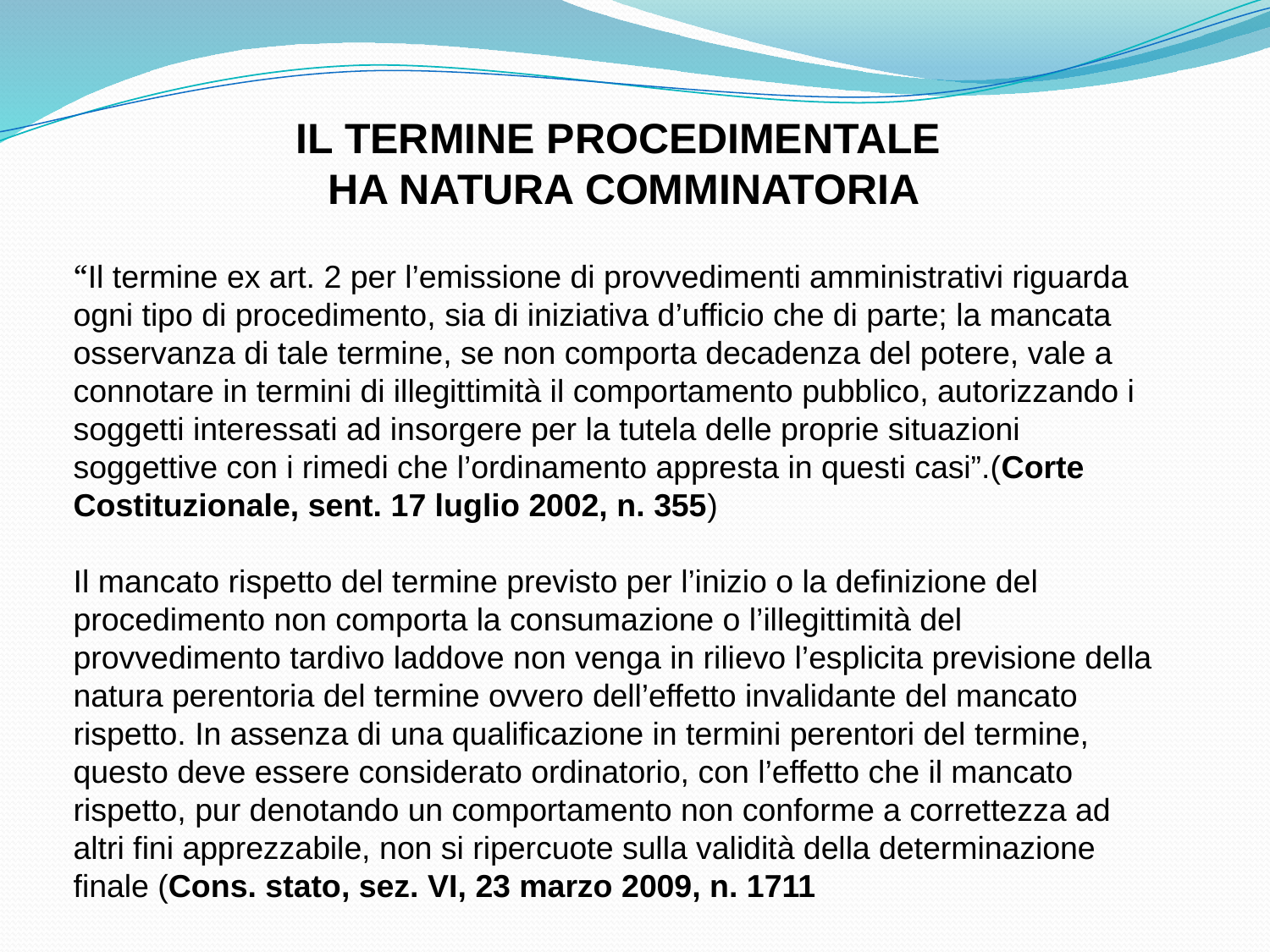

IL TERMINE PROCEDIMENTALE
 HA NATURA COMMINATORIA
“Il termine ex art. 2 per l’emissione di provvedimenti amministrativi riguarda ogni tipo di procedimento, sia di iniziativa d’ufficio che di parte; la mancata osservanza di tale termine, se non comporta decadenza del potere, vale a connotare in termini di illegittimità il comportamento pubblico, autorizzando i soggetti interessati ad insorgere per la tutela delle proprie situazioni soggettive con i rimedi che l’ordinamento appresta in questi casi”.(Corte Costituzionale, sent. 17 luglio 2002, n. 355)

Il mancato rispetto del termine previsto per l’inizio o la definizione del procedimento non comporta la consumazione o l’illegittimità del provvedimento tardivo laddove non venga in rilievo l’esplicita previsione della natura perentoria del termine ovvero dell’effetto invalidante del mancato rispetto. In assenza di una qualificazione in termini perentori del termine, questo deve essere considerato ordinatorio, con l’effetto che il mancato rispetto, pur denotando un comportamento non conforme a correttezza ad altri fini apprezzabile, non si ripercuote sulla validità della determinazione finale (Cons. stato, sez. VI, 23 marzo 2009, n. 1711